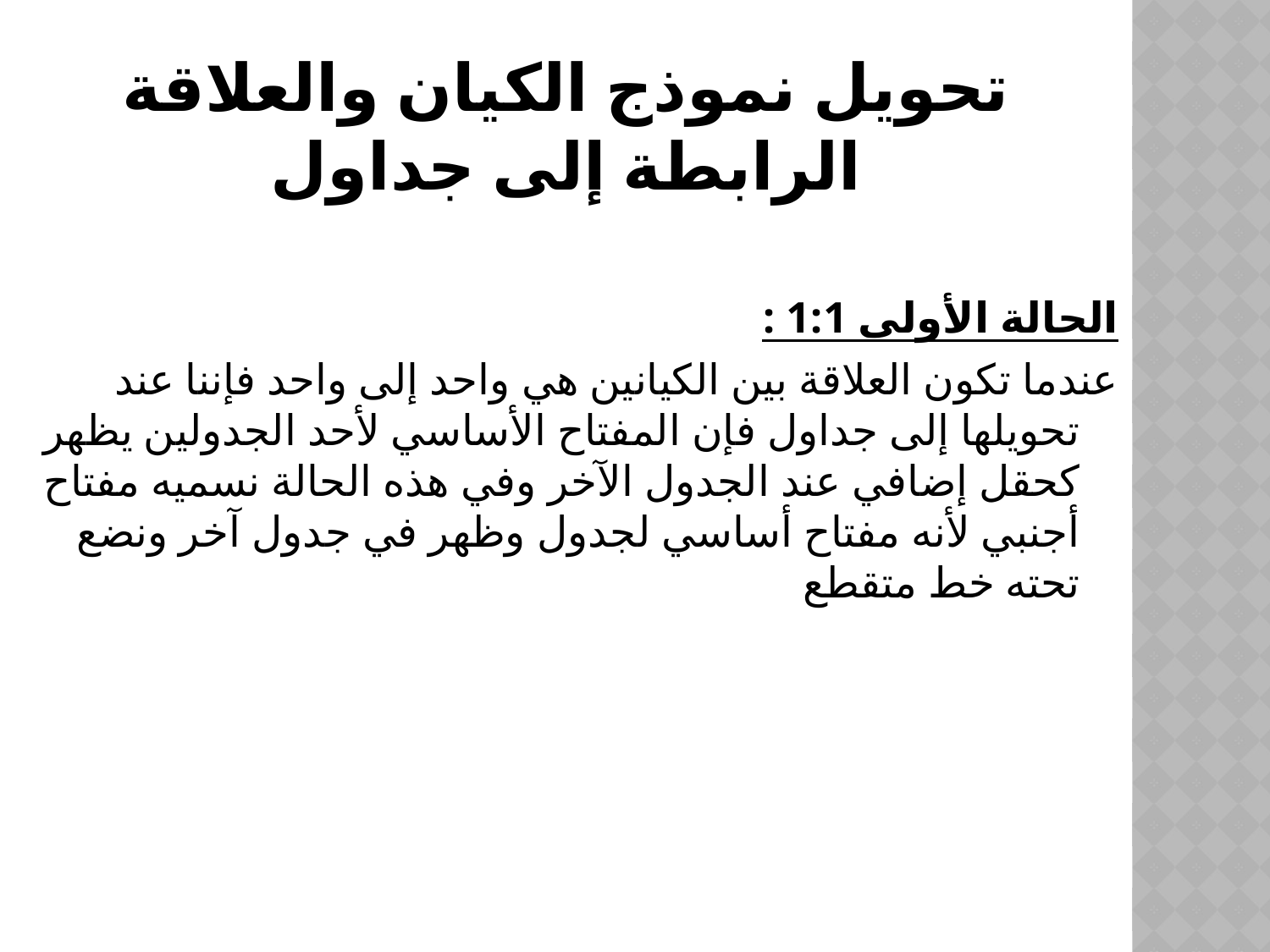

# تحويل نموذج الكيان والعلاقة الرابطة إلى جداول

الحالة الأولى 1:1 :
عندما تكون العلاقة بين الكيانين هي واحد إلى واحد فإننا عند تحويلها إلى جداول فإن المفتاح الأساسي لأحد الجدولين يظهر كحقل إضافي عند الجدول الآخر وفي هذه الحالة نسميه مفتاح أجنبي لأنه مفتاح أساسي لجدول وظهر في جدول آخر ونضع تحته خط متقطع